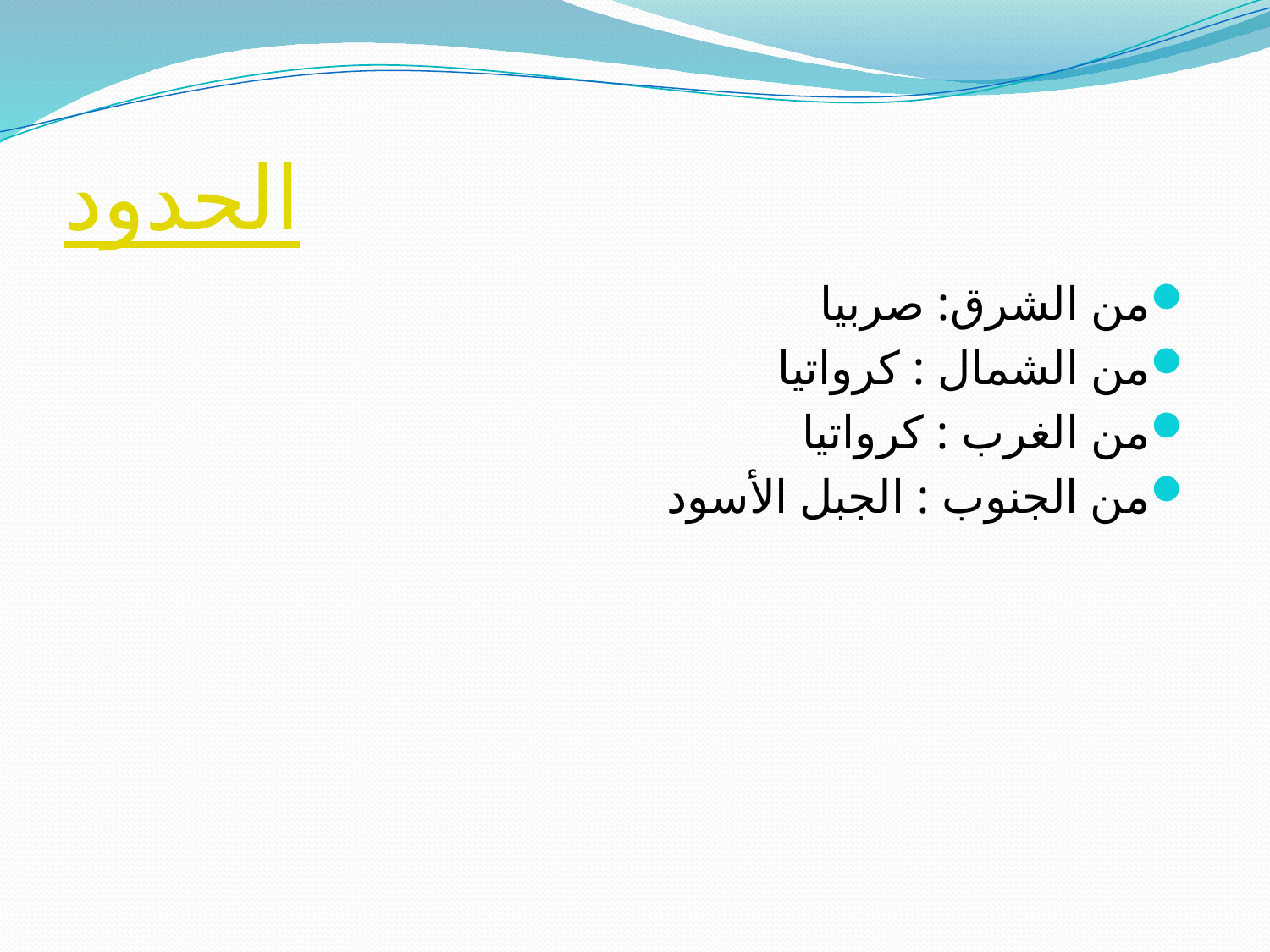

# الحدود
من الشرق: صربيا
من الشمال : كرواتيا
من الغرب : كرواتيا
من الجنوب : الجبل الأسود